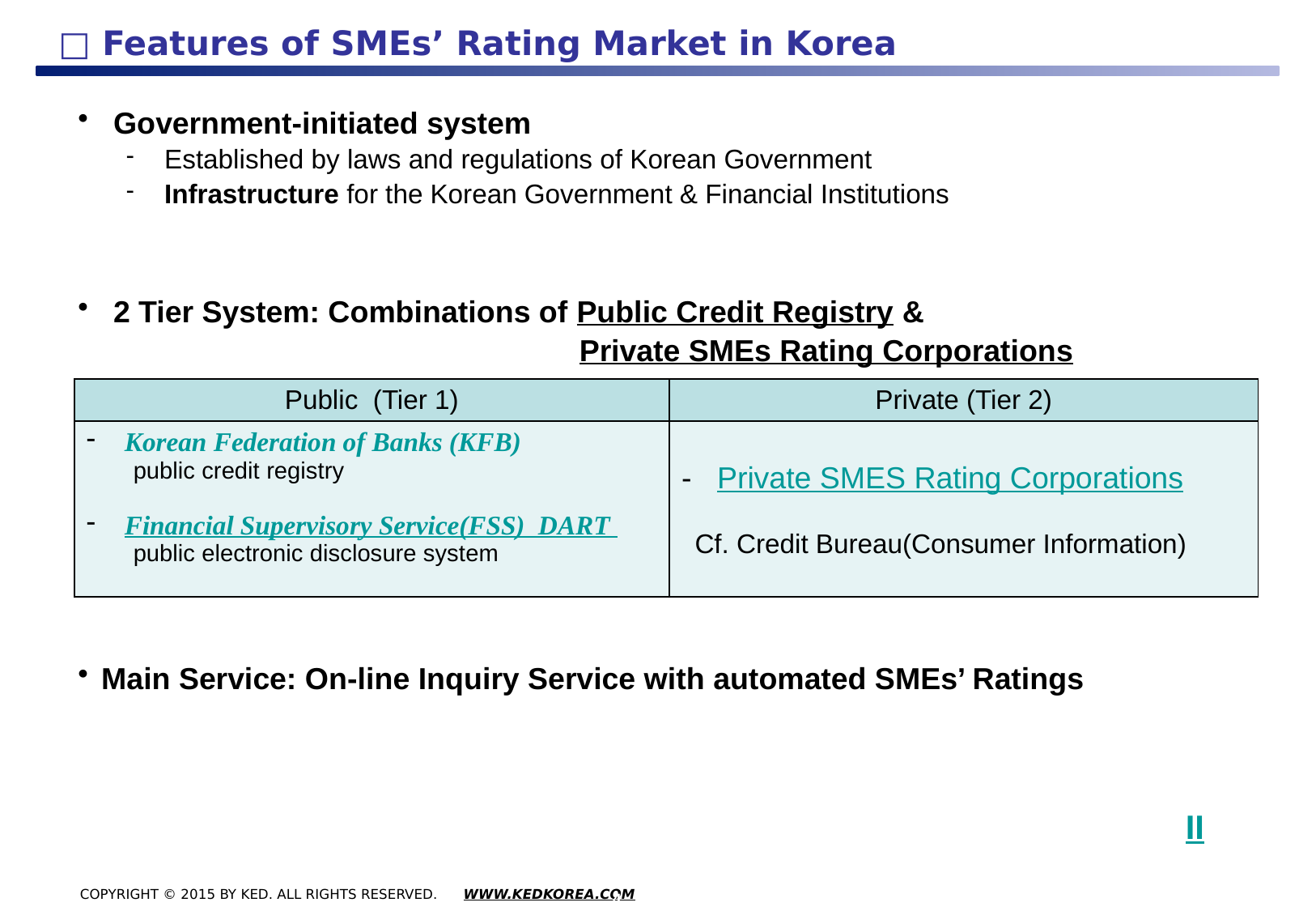

□ Features of SMEs’ Rating Market in Korea
Government-initiated system
Established by laws and regulations of Korean Government
Infrastructure for the Korean Government & Financial Institutions

2 Tier System: Combinations of Public Credit Registry &
                                                           Private SMEs Rating Corporations

Main Service: On-line Inquiry Service with automated SMEs’ Ratings

| Public (Tier 1) | Private (Tier 2) |
| --- | --- |
| Korean Federation of Banks (KFB) public credit registry Financial Supervisory Service(FSS) DART public electronic disclosure system | - Private SMES Rating Corporations Cf. Credit Bureau(Consumer Information) |
II
4